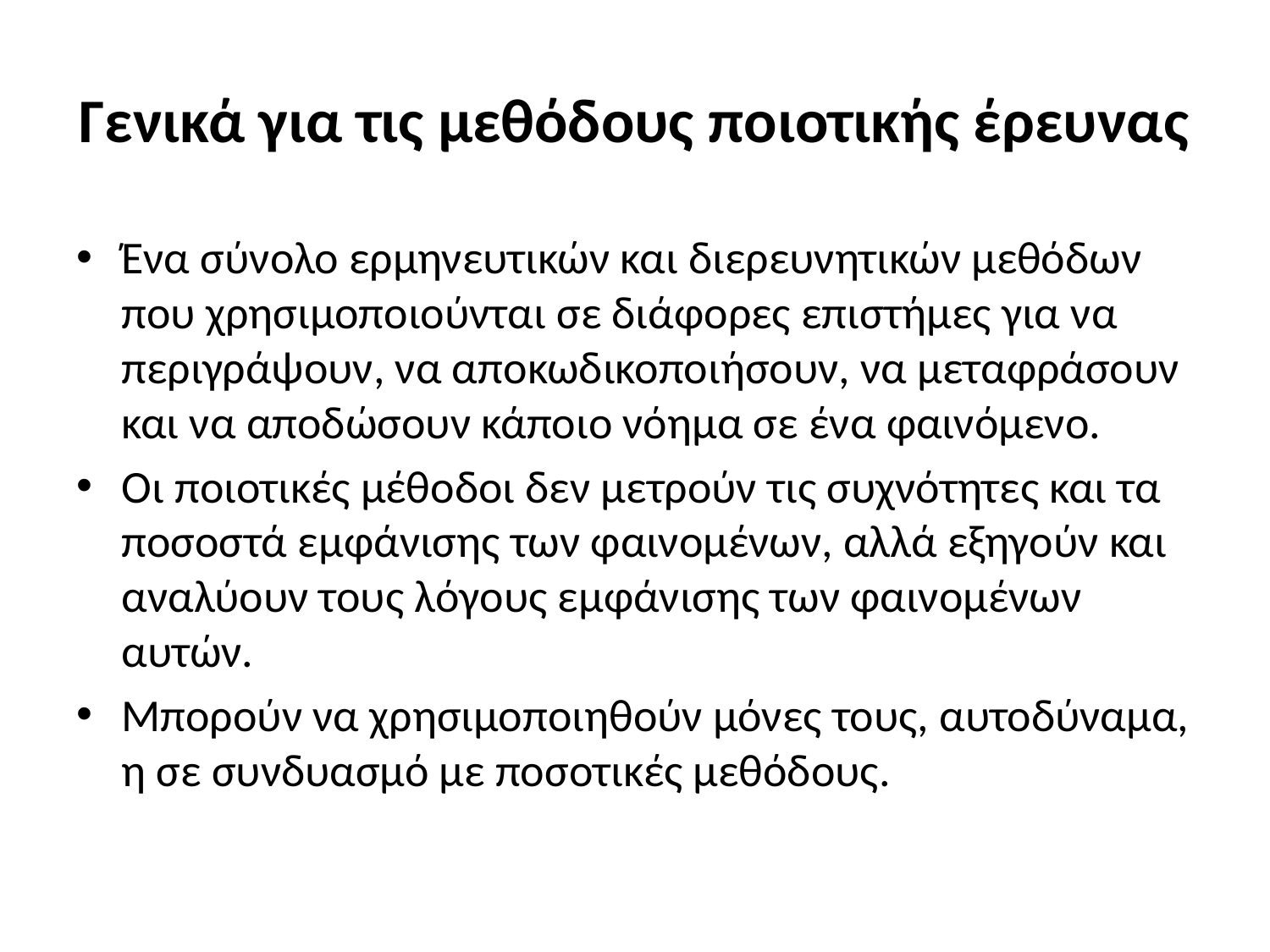

# Γενικά για τις μεθόδους ποιοτικής έρευνας
Ένα σύνολο ερμηνευτικών και διερευνητικών μεθόδων που χρησιμοποιούνται σε διάφορες επιστήμες για να περιγράψουν, να αποκωδικοποιήσουν, να μεταφράσουν και να αποδώσουν κάποιο νόημα σε ένα φαινόμενο.
Οι ποιοτικές μέθοδοι δεν μετρούν τις συχνότητες και τα ποσοστά εμφάνισης των φαινομένων, αλλά εξηγούν και αναλύουν τους λόγους εμφάνισης των φαινομένων αυτών.
Μπορούν να χρησιμοποιηθούν μόνες τους, αυτοδύναμα, η σε συνδυασμό με ποσοτικές μεθόδους.